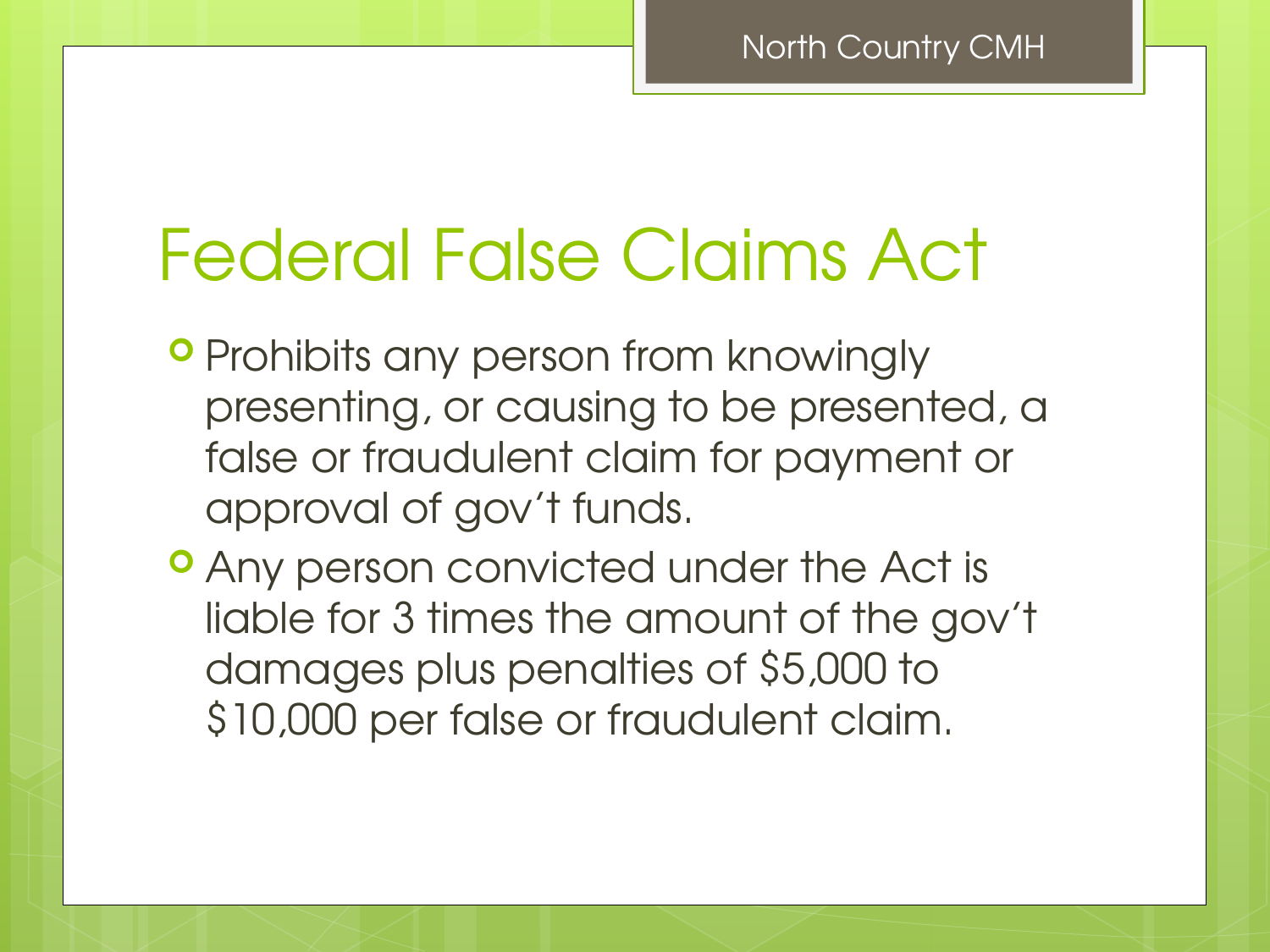

# Federal False Claims Act
Prohibits any person from knowingly presenting, or causing to be presented, a false or fraudulent claim for payment or approval of gov’t funds.
Any person convicted under the Act is liable for 3 times the amount of the gov’t damages plus penalties of $5,000 to $10,000 per false or fraudulent claim.